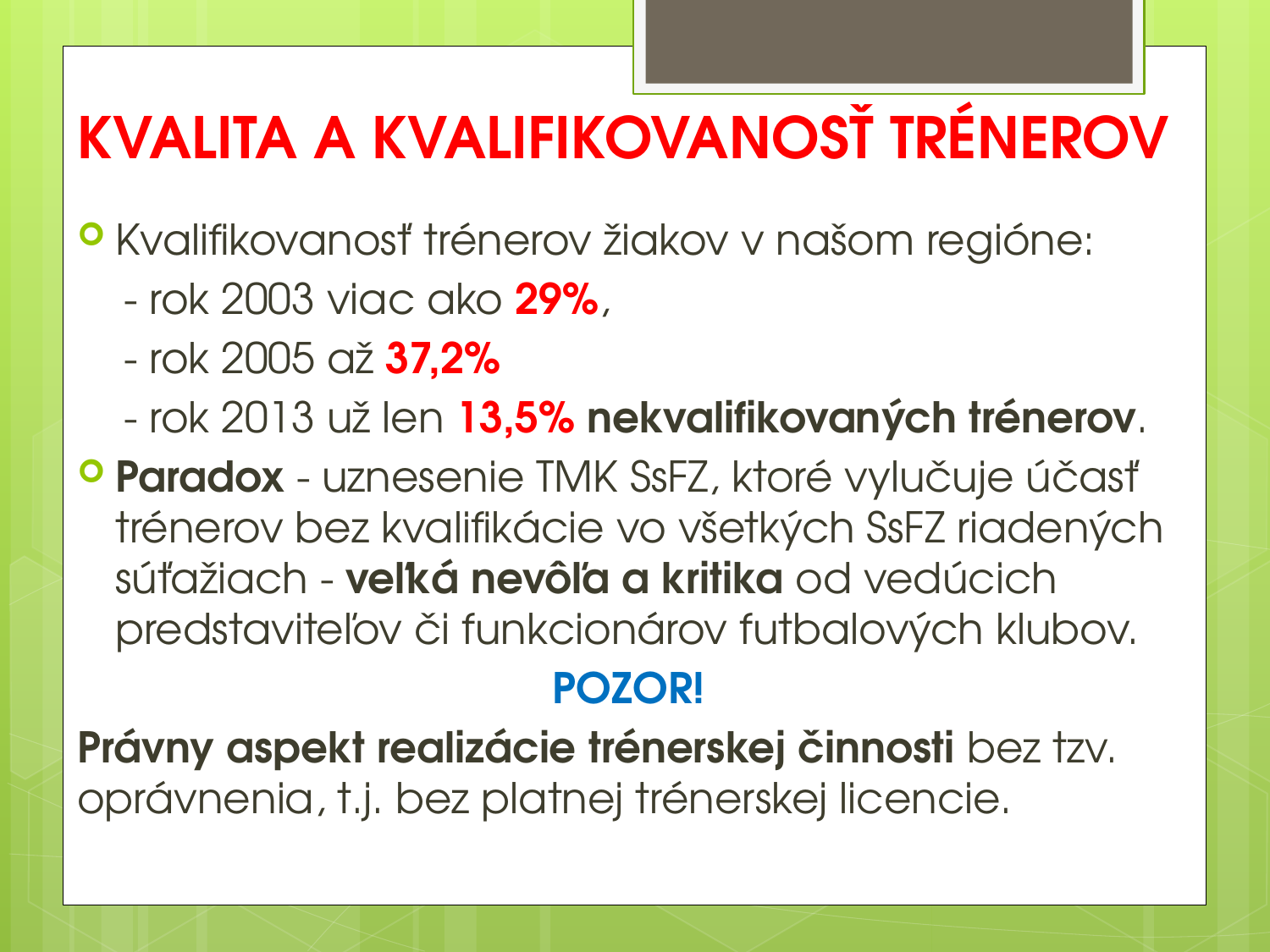

# KVALITA A KVALIFIKOVANOSŤ TRÉNEROV
Kvalifikovanosť trénerov žiakov v našom regióne:
    - rok 2003 viac ako 29%,
    - rok 2005 až 37,2%
    - rok 2013 už len 13,5% nekvalifikovaných trénerov.
Paradox - uznesenie TMK SsFZ, ktoré vylučuje účasť trénerov bez kvalifikácie vo všetkých SsFZ riadených súťažiach - veľká nevôľa a kritika od vedúcich predstaviteľov či funkcionárov futbalových klubov.
POZOR!
Právny aspekt realizácie trénerskej činnosti bez tzv. oprávnenia, t.j. bez platnej trénerskej licencie.